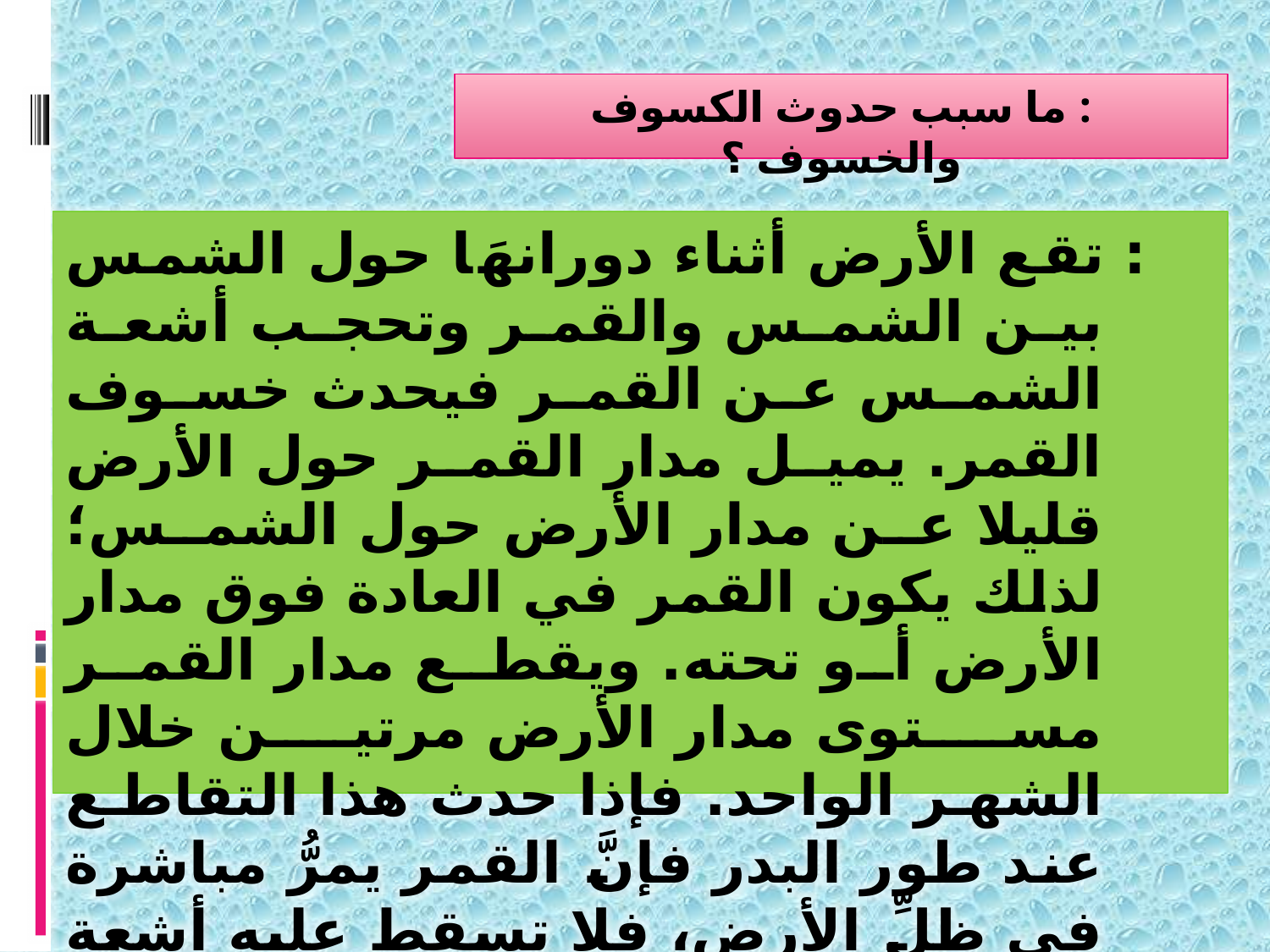

: ما سبب حدوث الكسوف والخسوف ؟
   : تقع الأرض أثناء دورانهَا حول الشمس بين الشمس والقمر وتحجب أشعة الشمس عن القمر فيحدث خسوف القمر. يميل مدار القمر حول الأرض قليلا عن مدار الأرض حول الشمس؛ لذلك يكون القمر في العادة فوق مدار الأرض أو تحته. ويقطع مدار القمر مستوى مدار الأرض مرتين خلال الشهر الواحد. فإذا حدث هذا التقاطع عند طور البدر فإنَّ القمر يمرُّ مباشرة في ظلِّ الأرض، فلا تسقط عليه أشعة الشمس بشكل مباشر.